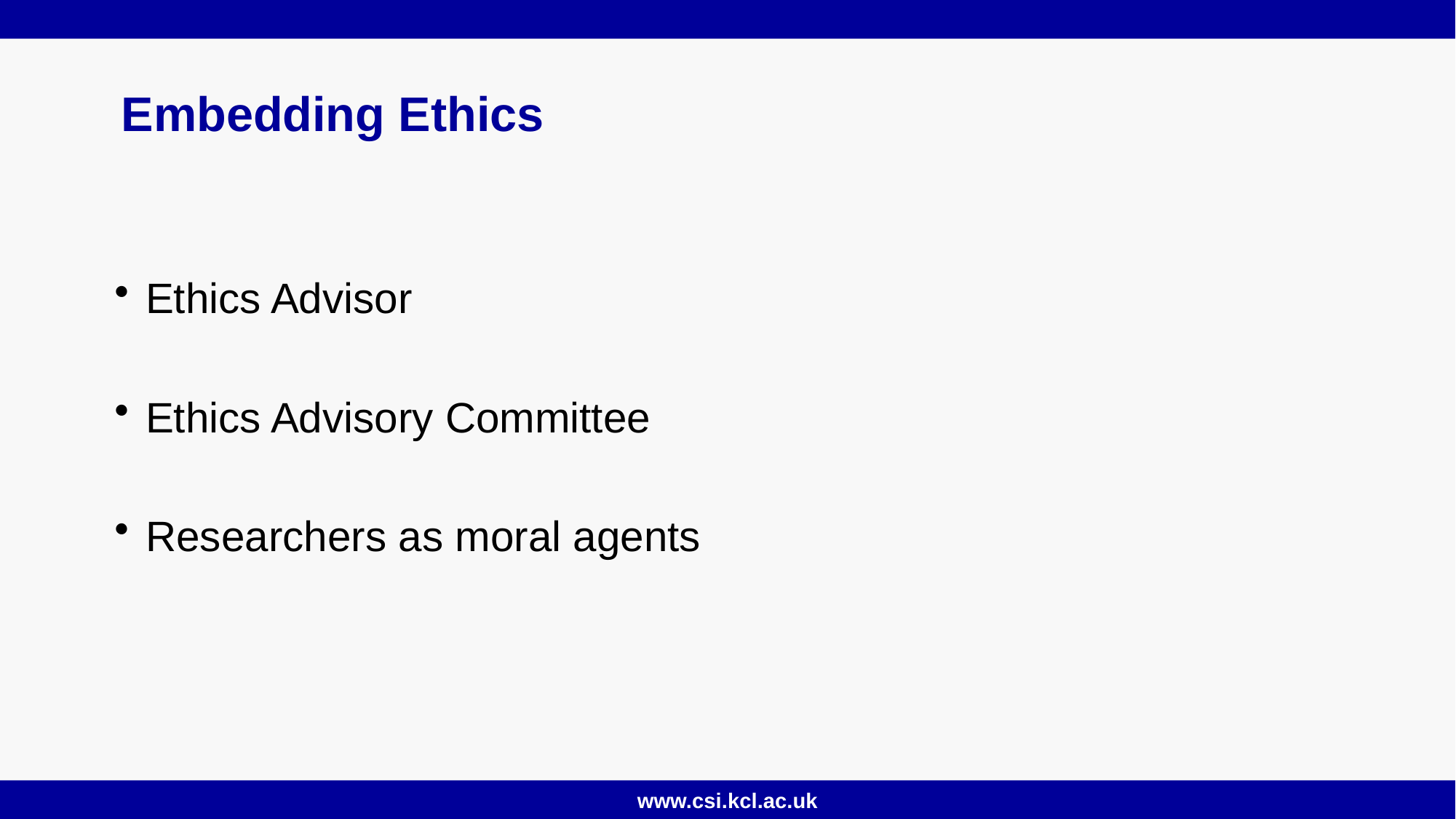

# Embedding Ethics

Ethics Advisor

Ethics Advisory Committee

Researchers as moral agents